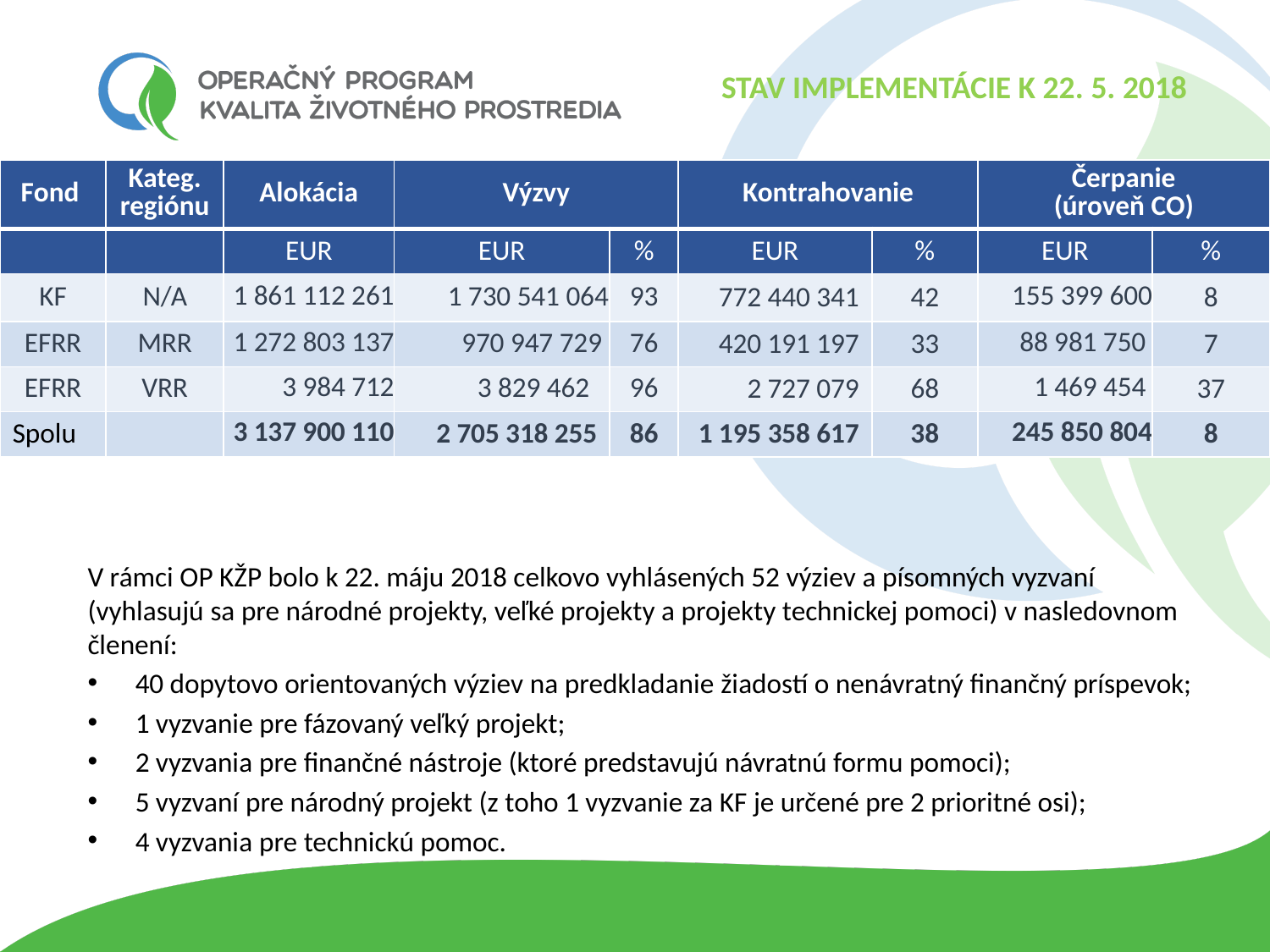

STAV IMPLEMENTÁCIE K 22. 5. 2018
STAV IMPLEMENTÁCIE K 11. 5. 2018
| Fond | Kateg. regiónu | Alokácia | Výzvy |  | Kontrahovanie |  | Čerpanie (úroveň CO) |  |
| --- | --- | --- | --- | --- | --- | --- | --- | --- |
|  |  | EUR | EUR | % | EUR | % | EUR | % |
| KF | N/A | 1 861 112 261 | 1 730 541 064 | 93 | 772 440 341 | 42 | 155 399 600 | 8 |
| EFRR | MRR | 1 272 803 137 | 970 947 729 | 76 | 420 191 197 | 33 | 88 981 750 | 7 |
| EFRR | VRR | 3 984 712 | 3 829 462 | 96 | 2 727 079 | 68 | 1 469 454 | 37 |
| Spolu |  | 3 137 900 110 | 2 705 318 255 | 86 | 1 195 358 617 | 38 | 245 850 804 | 8 |
V rámci OP KŽP bolo k 22. máju 2018 celkovo vyhlásených 52 výziev a písomných vyzvaní (vyhlasujú sa pre národné projekty, veľké projekty a projekty technickej pomoci) v nasledovnom členení:
40 dopytovo orientovaných výziev na predkladanie žiadostí o nenávratný finančný príspevok;
1 vyzvanie pre fázovaný veľký projekt;
2 vyzvania pre finančné nástroje (ktoré predstavujú návratnú formu pomoci);
5 vyzvaní pre národný projekt (z toho 1 vyzvanie za KF je určené pre 2 prioritné osi);
4 vyzvania pre technickú pomoc.